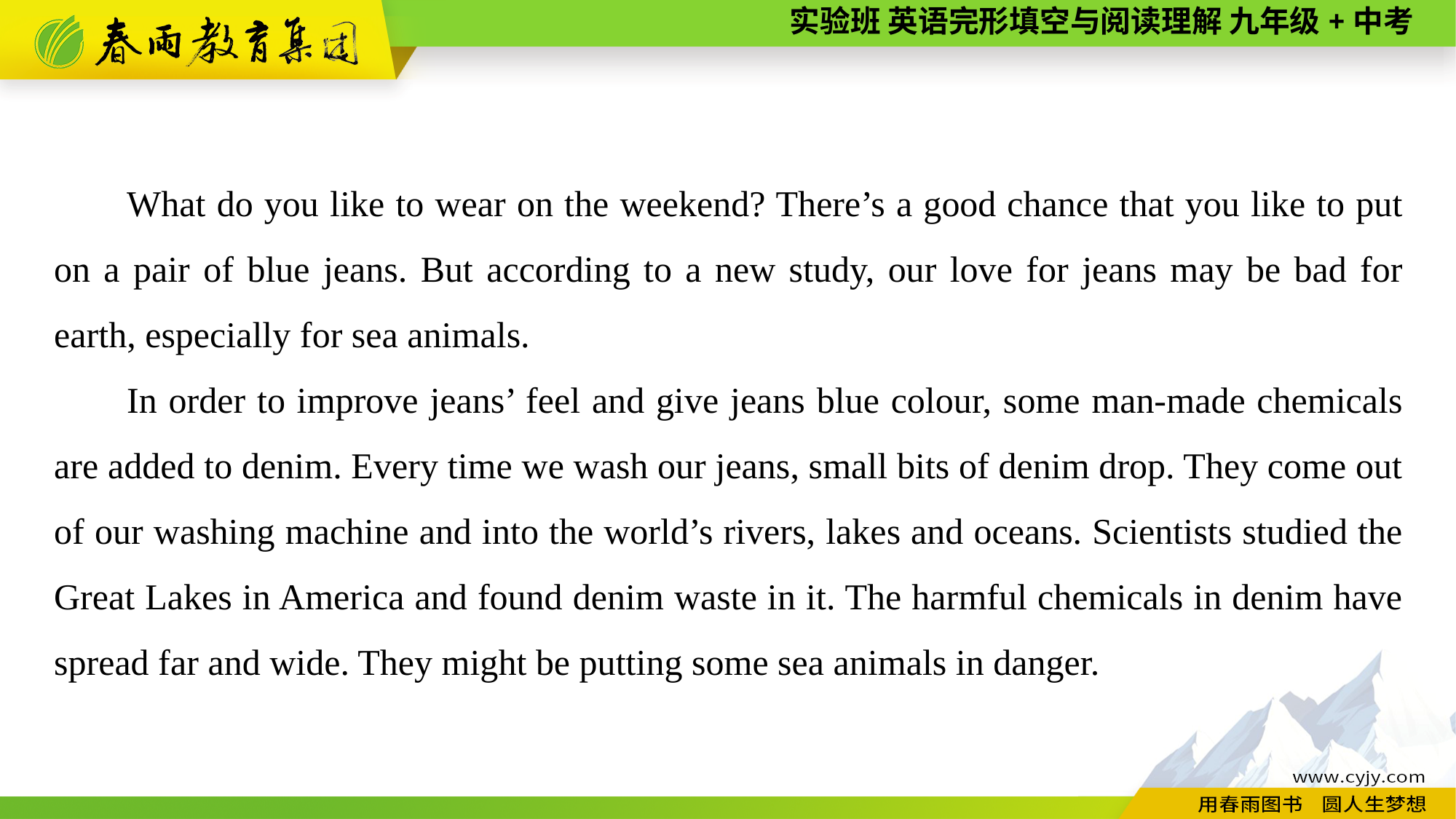

What do you like to wear on the weekend? There’s a good chance that you like to put on a pair of blue jeans. But according to a new study, our love for jeans may be bad for earth, especially for sea animals.
In order to improve jeans’ feel and give jeans blue colour, some man-made chemicals are added to denim. Every time we wash our jeans, small bits of denim drop. They come out of our washing machine and into the world’s rivers, lakes and oceans. Scientists studied the Great Lakes in America and found denim waste in it. The harmful chemicals in denim have spread far and wide. They might be putting some sea animals in danger.